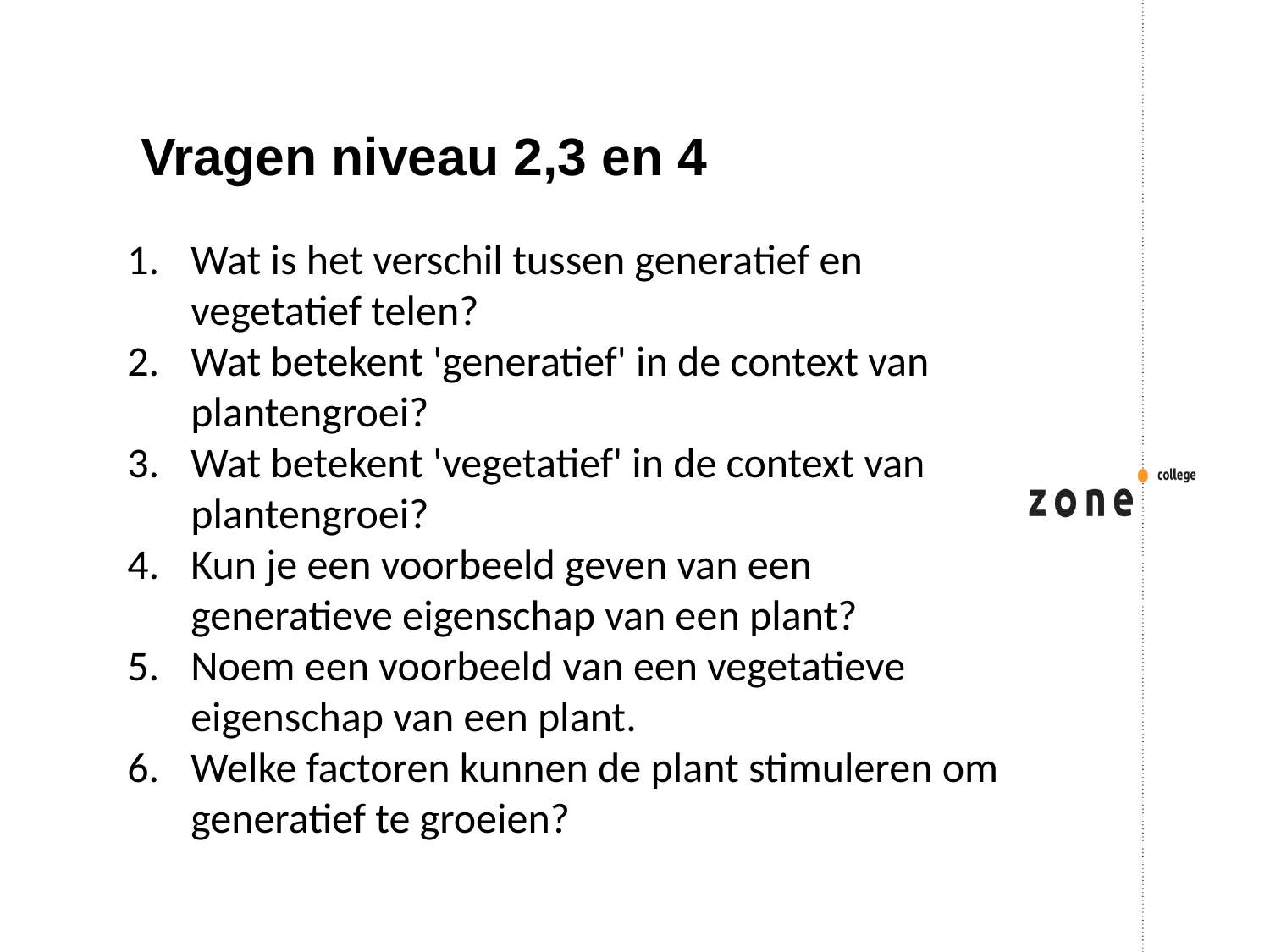

Vragen niveau 2,3 en 4
Wat is het verschil tussen generatief en vegetatief telen?
Wat betekent 'generatief' in de context van plantengroei?
Wat betekent 'vegetatief' in de context van plantengroei?
Kun je een voorbeeld geven van een generatieve eigenschap van een plant?
Noem een voorbeeld van een vegetatieve eigenschap van een plant.
Welke factoren kunnen de plant stimuleren om generatief te groeien?